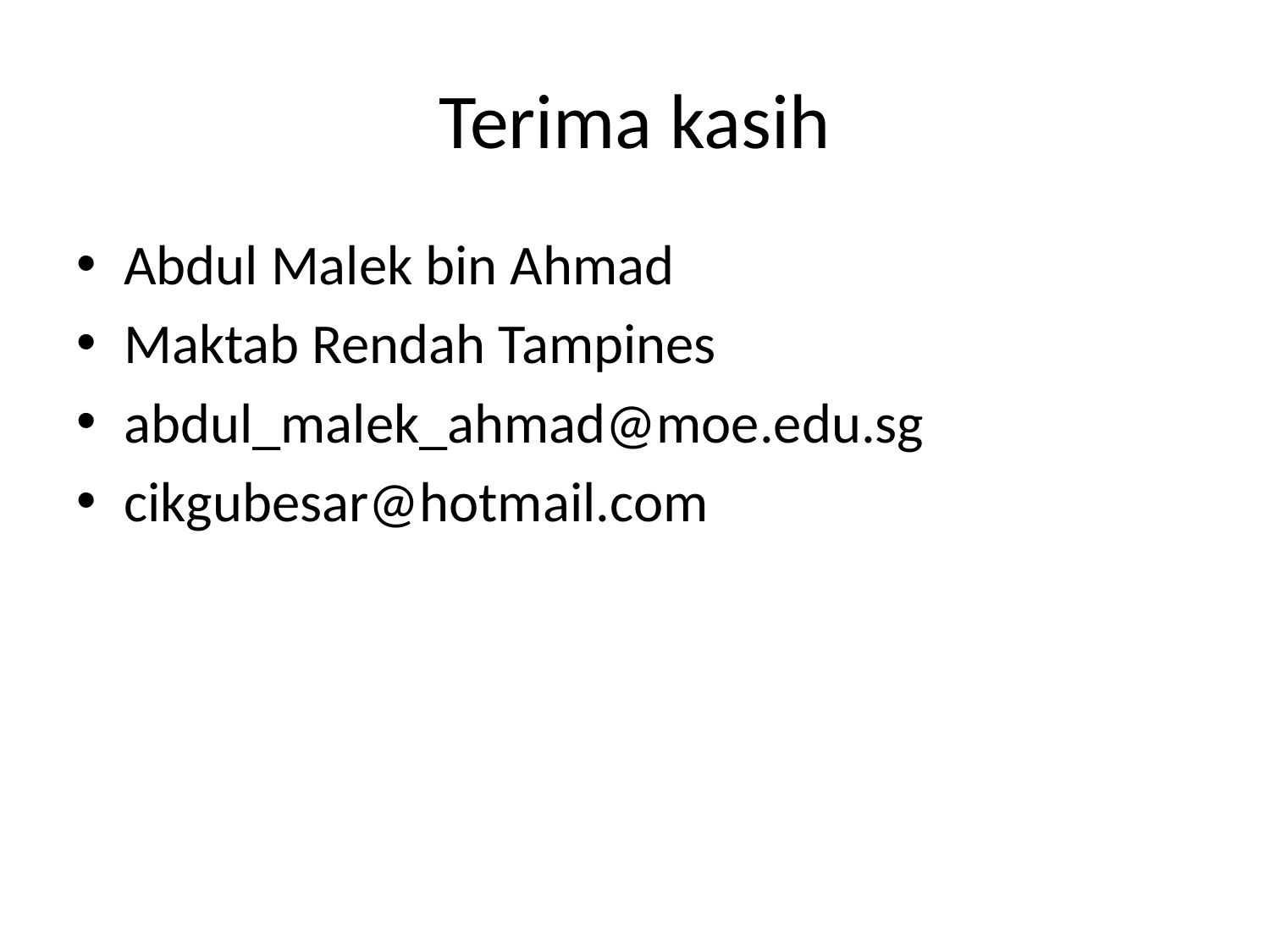

# Terima kasih
Abdul Malek bin Ahmad
Maktab Rendah Tampines
abdul_malek_ahmad@moe.edu.sg
cikgubesar@hotmail.com